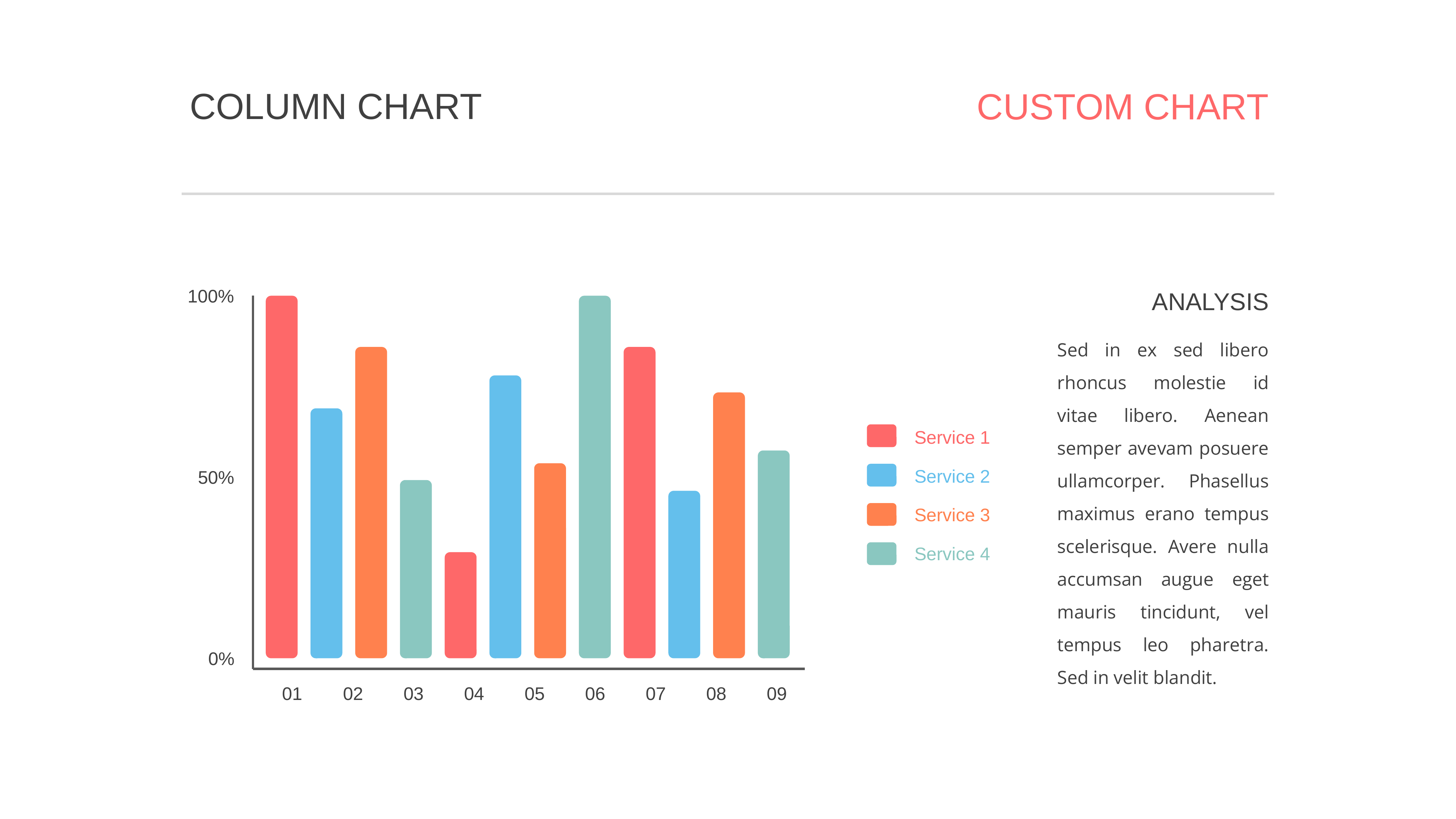

COLUMN CHART
CUSTOM CHART
100%
ANALYSIS

Sed in ex sed libero rhoncus molestie id vitae libero. Aenean semper avevam posuere ullamcorper. Phasellus maximus erano tempus scelerisque. Avere nulla accumsan augue eget mauris tincidunt, vel tempus leo pharetra. Sed in velit blandit.

Service 1

Service 2
50%

Service 3

Service 4

0%
01
02
03
04
05
06
07
08
09